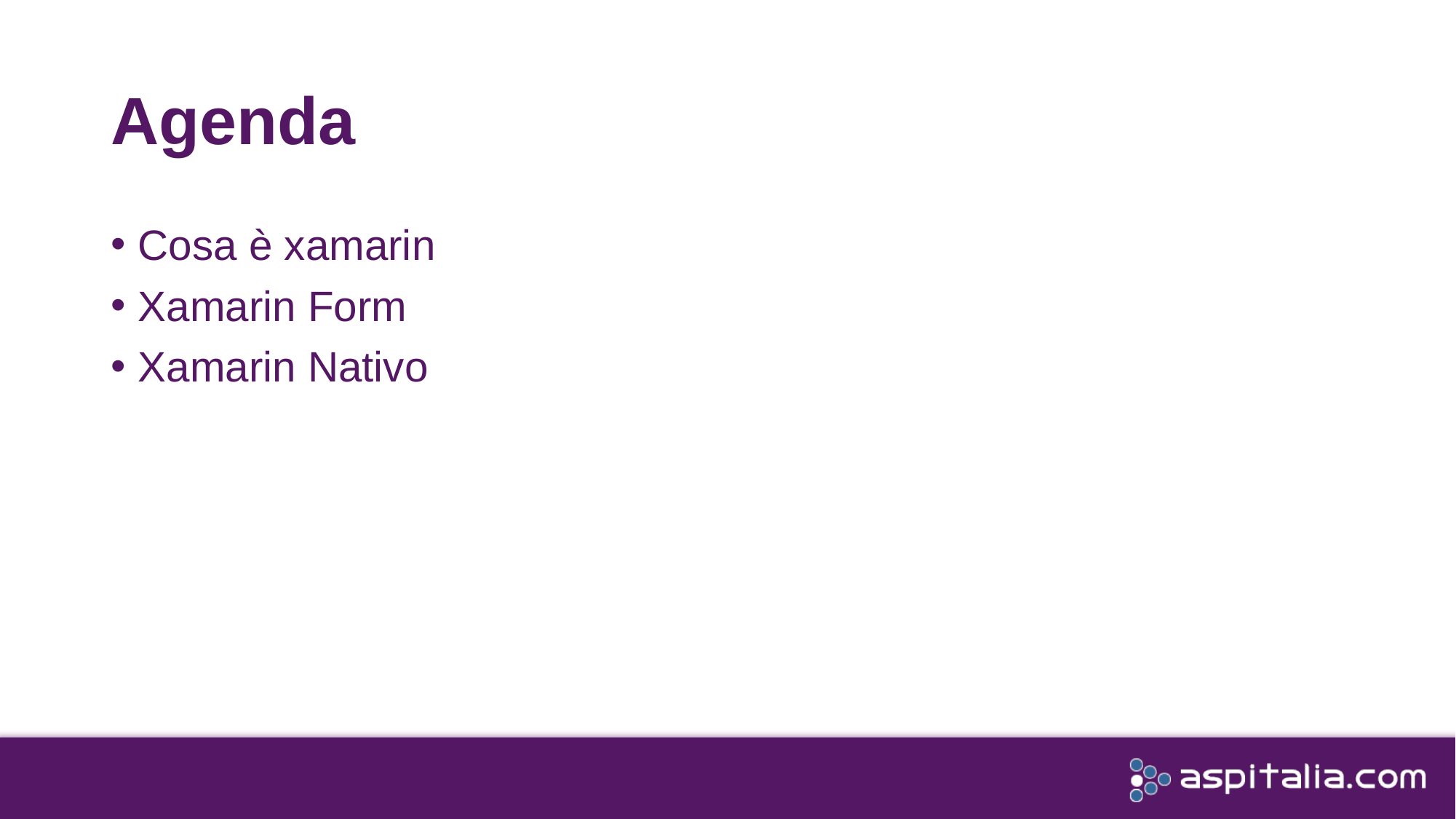

# Agenda
Cosa è xamarin
Xamarin Form
Xamarin Nativo